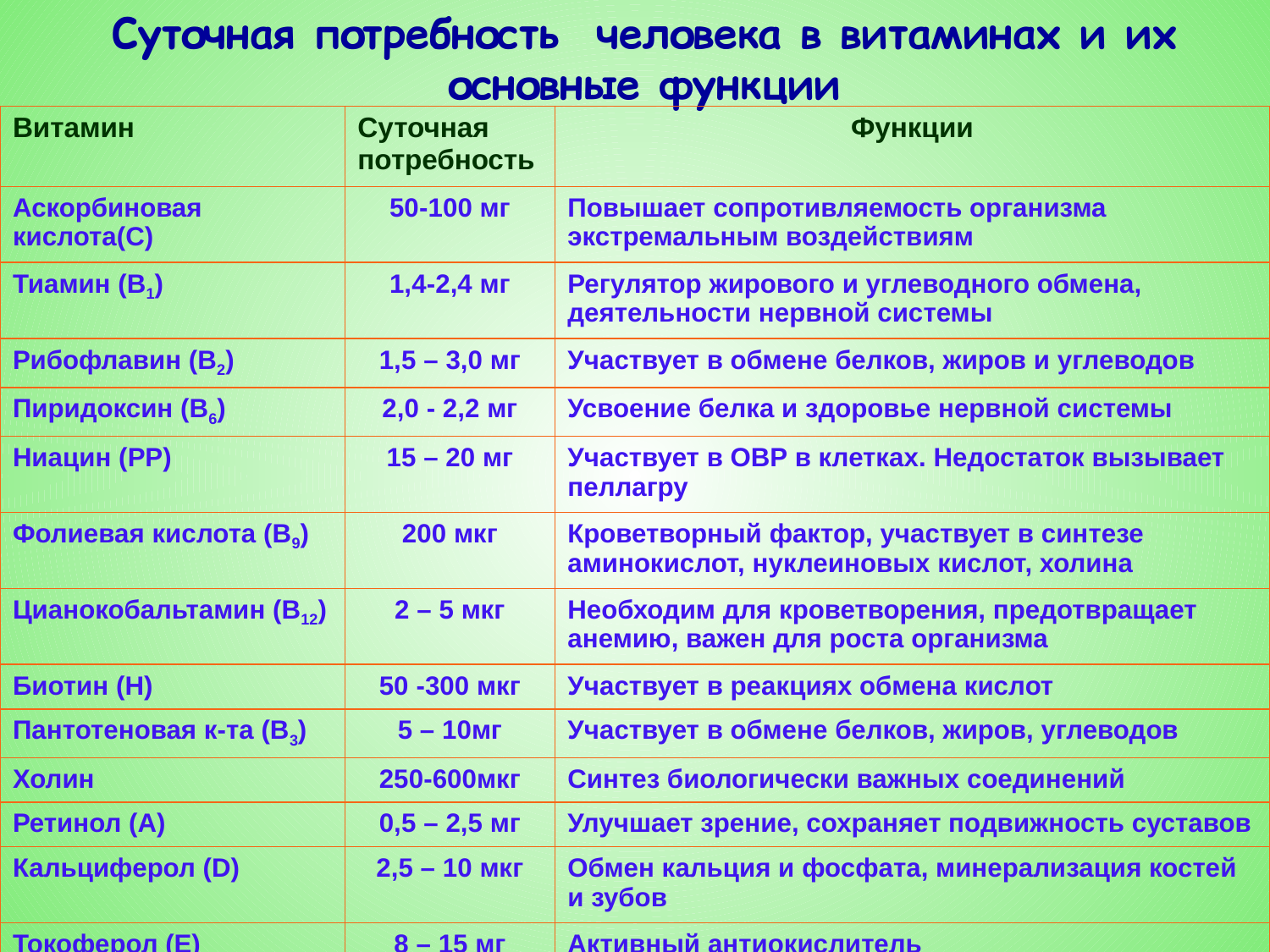

Суточная потребность  человека в витаминах и их основные функции
| Витамин | Суточная потребность | Функции |
| --- | --- | --- |
| Аскорбиновая кислота(С) | 50-100 мг | Повышает сопротивляемость организма экстремальным воздействиям |
| Тиамин (В1) | 1,4-2,4 мг | Регулятор жирового и углеводного обмена, деятельности нервной системы |
| Рибофлавин (В2) | 1,5 – 3,0 мг | Участвует в обмене белков, жиров и углеводов |
| Пиридоксин (В6) | 2,0 - 2,2 мг | Усвоение белка и здоровье нервной системы |
| Ниацин (РР) | 15 – 20 мг | Участвует в ОВР в клетках. Недостаток вызывает пеллагру |
| Фолиевая кислота (В9) | 200 мкг | Кроветворный фактор, участвует в синтезе аминокислот, нуклеиновых кислот, холина |
| Цианокобальтамин (В12) | 2 – 5 мкг | Необходим для кроветворения, предотвращает анемию, важен для роста организма |
| Биотин (Н) | 50 -300 мкг | Участвует в реакциях обмена кислот |
| Пантотеновая к-та (В3) | 5 – 10мг | Участвует в обмене белков, жиров, углеводов |
| Холин | 250-600мкг | Синтез биологически важных соединений |
| Ретинол (А) | 0,5 – 2,5 мг | Улучшает зрение, сохраняет подвижность суставов |
| Кальциферол (D) | 2,5 – 10 мкг | Обмен кальция и фосфата, минерализация костей и зубов |
| Токоферол (Е) | 8 – 15 мг | Активный антиокислитель |